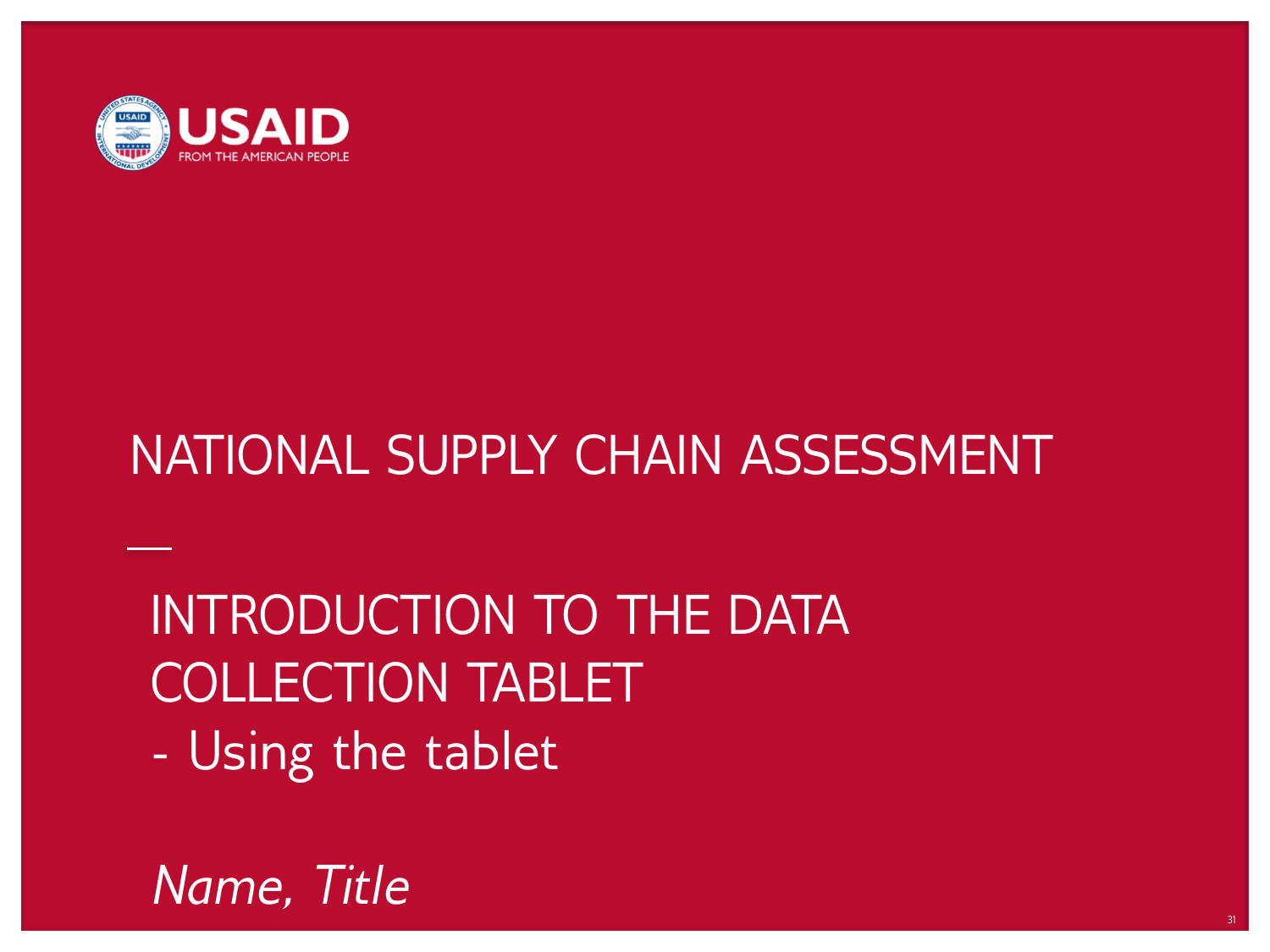

# INTRODUCTION TO THE DATA COLLECTION TABLET - Using the tablet Name, Title
31